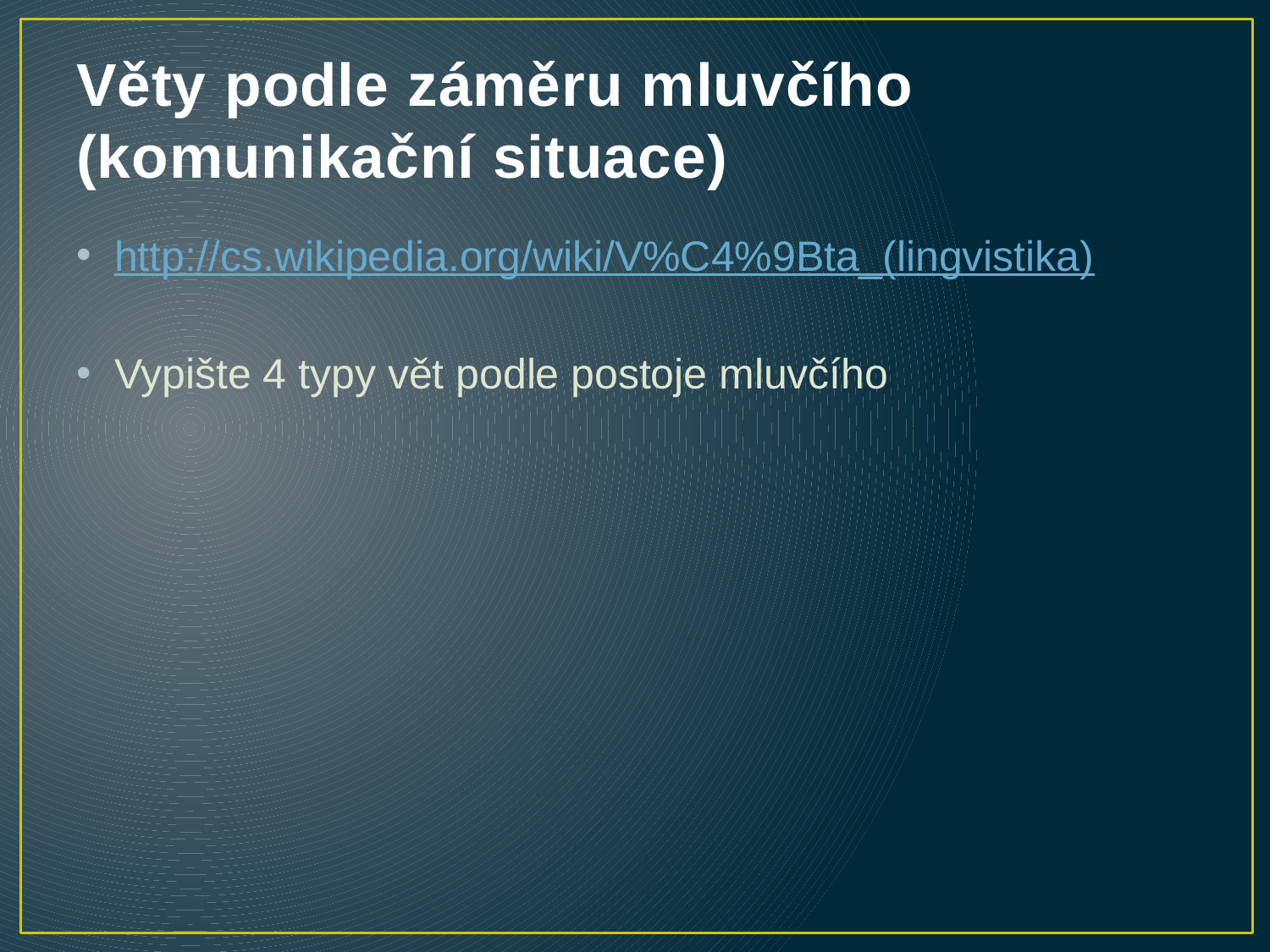

# Věty podle záměru mluvčího (komunikační situace)
http://cs.wikipedia.org/wiki/V%C4%9Bta_(lingvistika)

Vypište 4 typy vět podle postoje mluvčího